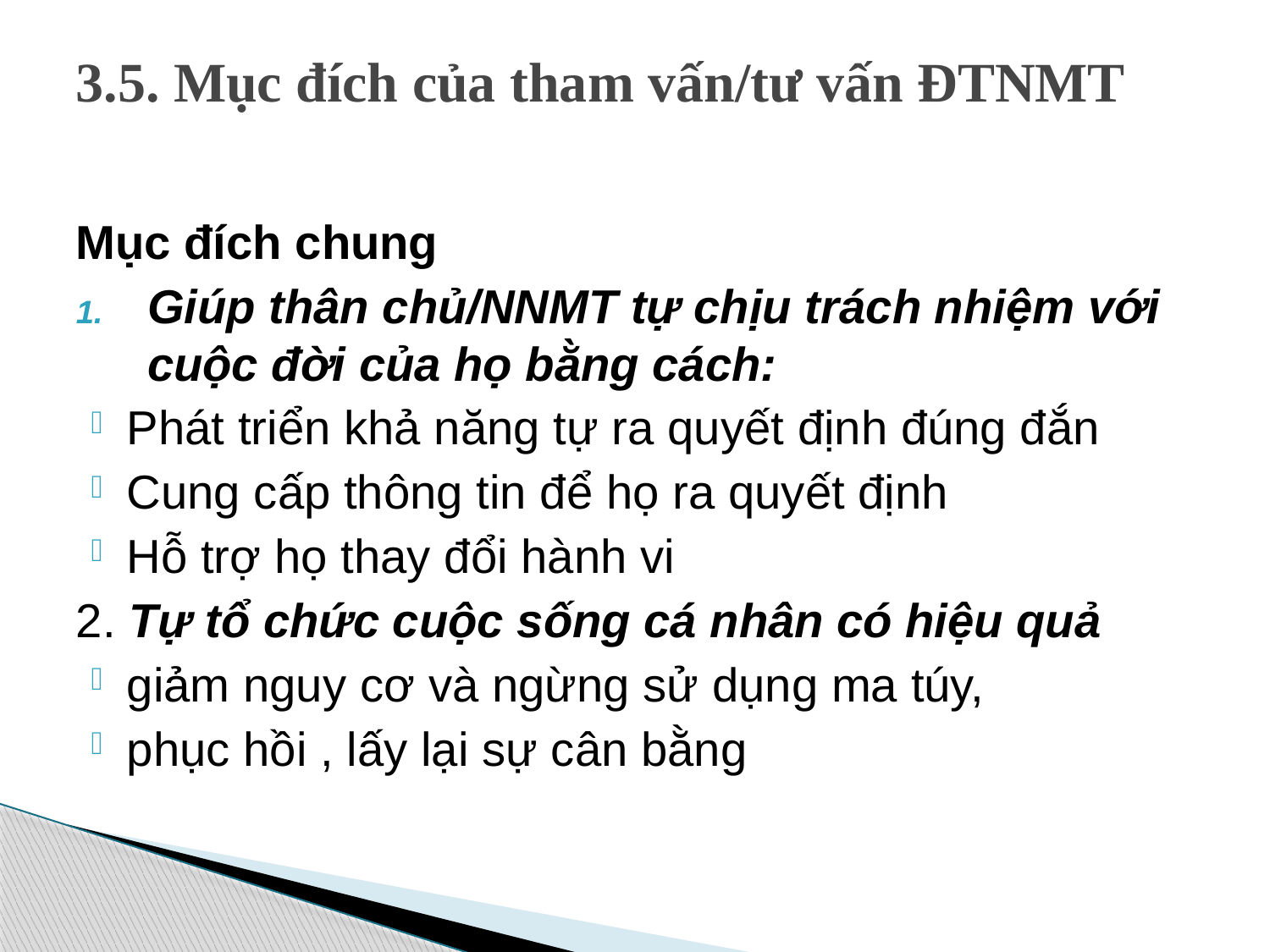

# 3.5. Mục đích của tham vấn/tư vấn ĐTNMT
Mục đích chung
Giúp thân chủ/NNMT tự chịu trách nhiệm với cuộc đời của họ bằng cách:
Phát triển khả năng tự ra quyết định đúng đắn
Cung cấp thông tin để họ ra quyết định
Hỗ trợ họ thay đổi hành vi
2. Tự tổ chức cuộc sống cá nhân có hiệu quả
giảm nguy cơ và ngừng sử dụng ma túy,
phục hồi , lấy lại sự cân bằng